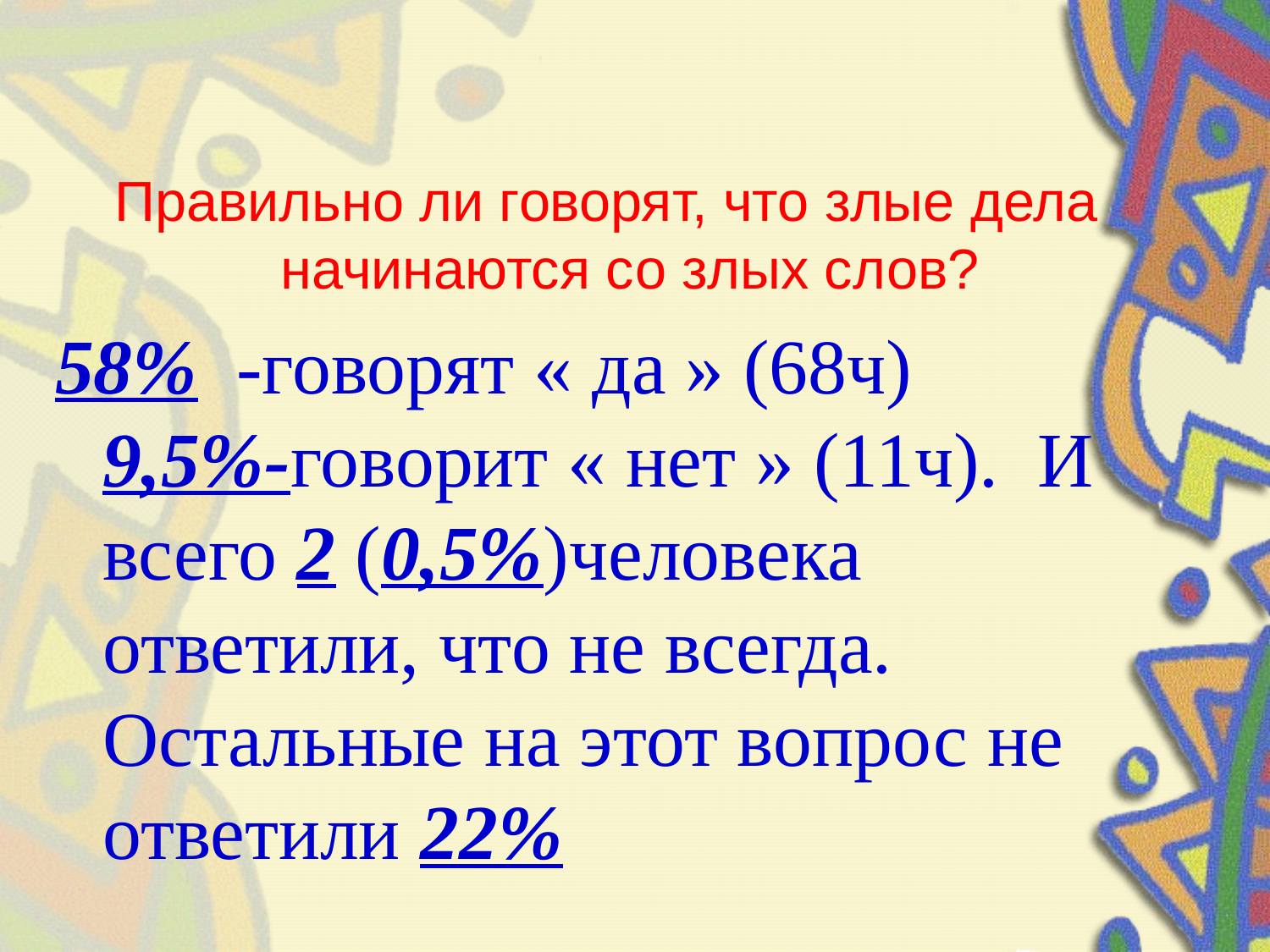

#
Правильно ли говорят, что злые дела начинаются со злых слов?
58%  -говорят « да » (68ч)
9,5%-говорит « нет » (11ч).  И всего 2 (0,5%)человека ответили, что не всегда. Остальные на этот вопрос не ответили 22%